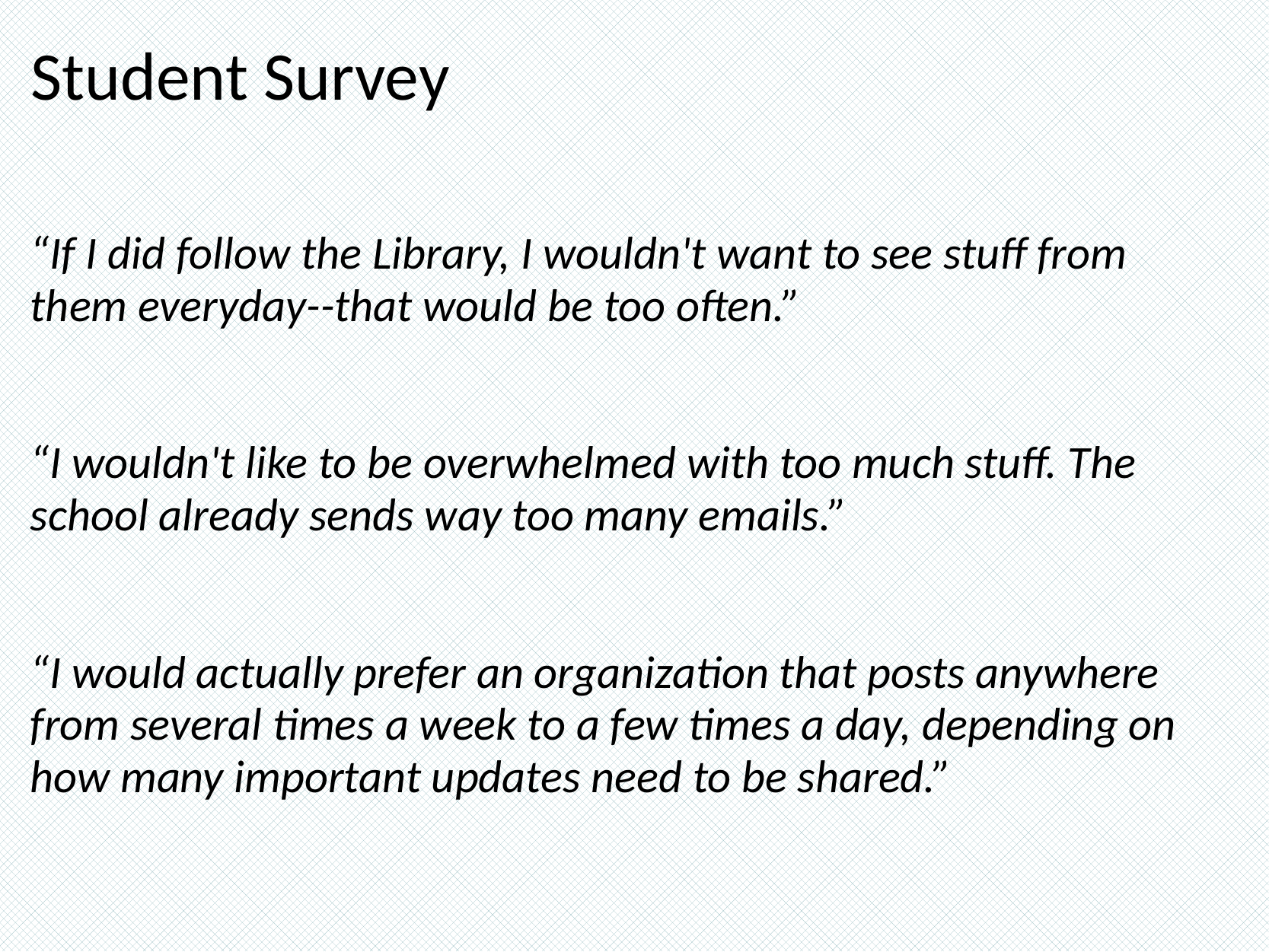

# Student Survey
“If I did follow the Library, I wouldn't want to see stuff from them everyday--that would be too often.”

“I wouldn't like to be overwhelmed with too much stuff. The school already sends way too many emails.”

“I would actually prefer an organization that posts anywhere from several times a week to a few times a day, depending on how many important updates need to be shared.”